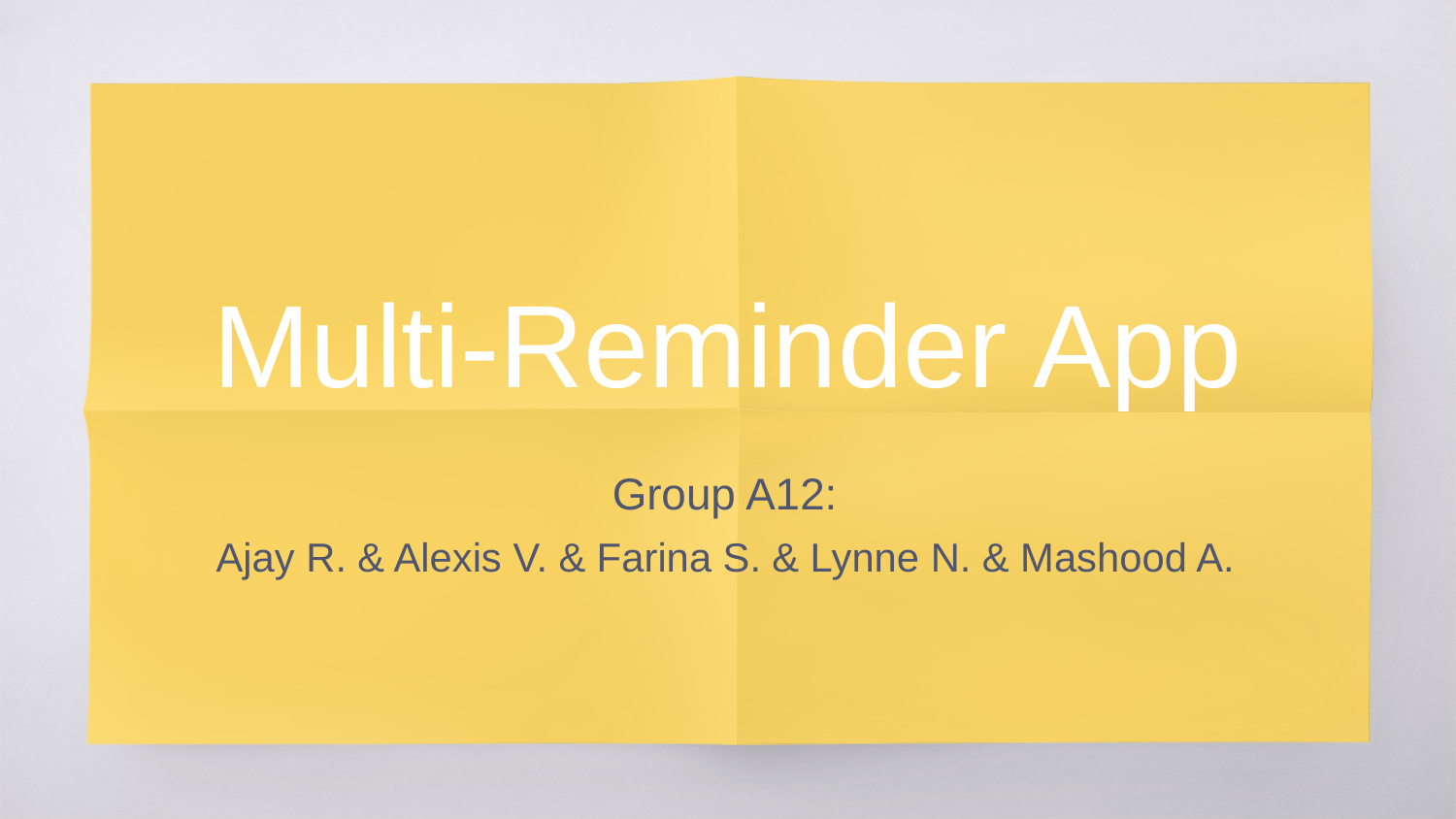

# Multi-Reminder App
Group A12:
Ajay R. & Alexis V. & Farina S. & Lynne N. & Mashood A.